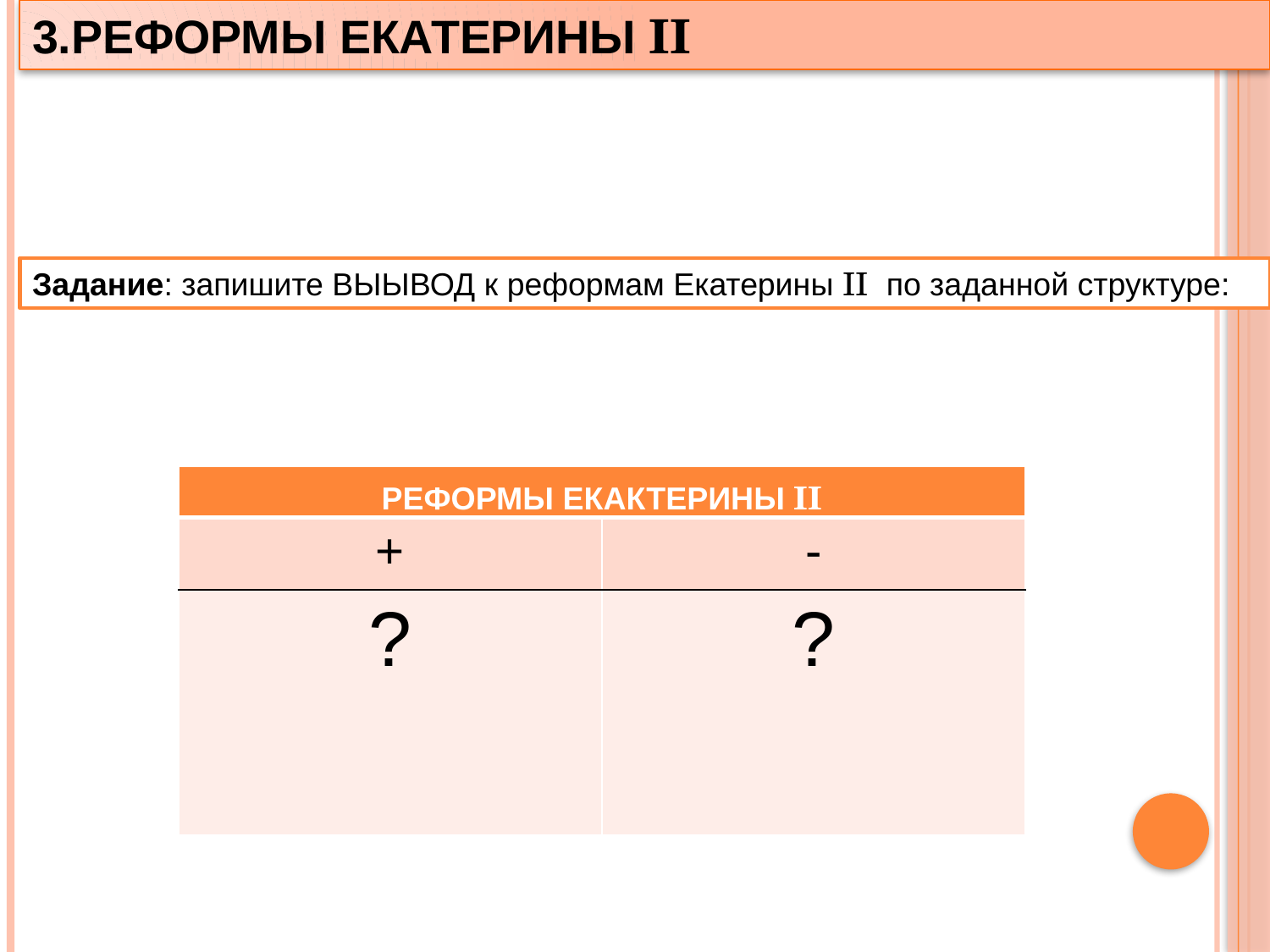

# 3.Реформы Екатерины II
Задание: запишите ВЫЫВОД к реформам Екатерины II  по заданной структуре:
| РЕФОРМЫ ЕКАКТЕРИНЫ II |  |
| --- | --- |
| + | - |
| ? | ? |